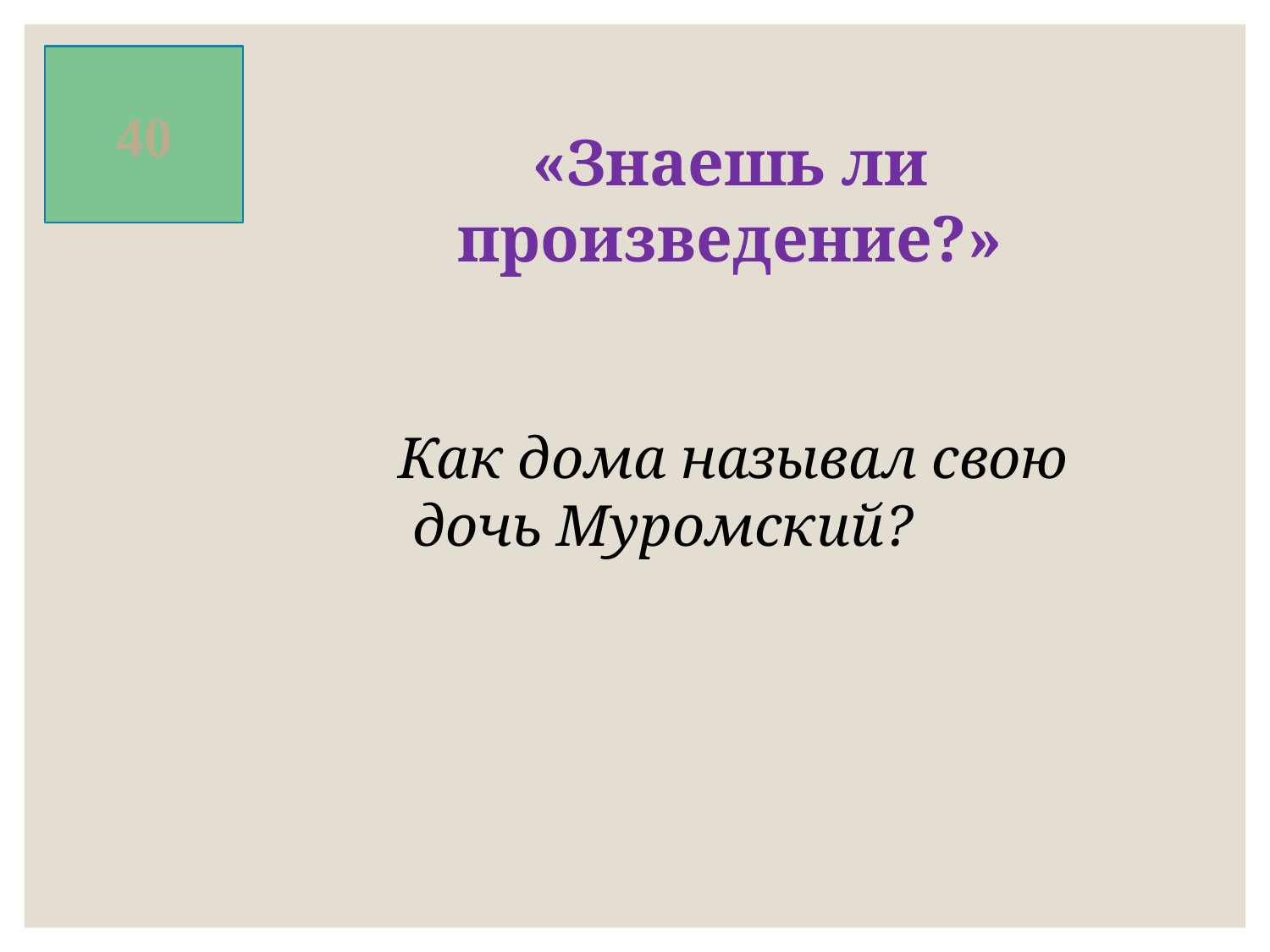

40
«Знаешь ли произведение?»
	Как дома называл свою дочь Муромский?